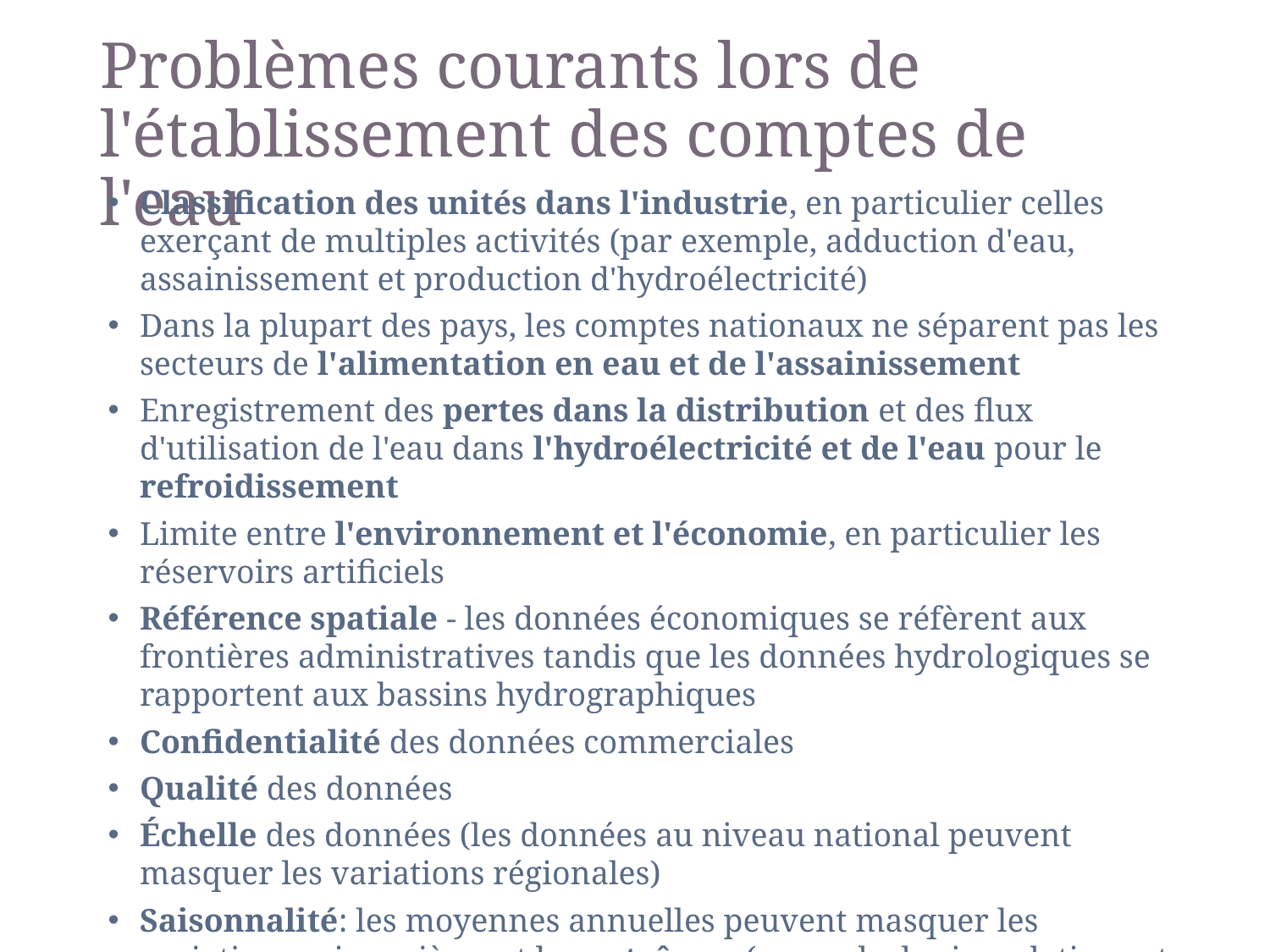

# Problèmes courants lors de l'établissement des comptes de l'eau
Classification des unités dans l'industrie, en particulier celles exerçant de multiples activités (par exemple, adduction d'eau, assainissement et production d'hydroélectricité)
Dans la plupart des pays, les comptes nationaux ne séparent pas les secteurs de l'alimentation en eau et de l'assainissement
Enregistrement des pertes dans la distribution et des flux d'utilisation de l'eau dans l'hydroélectricité et de l'eau pour le refroidissement
Limite entre l'environnement et l'économie, en particulier les réservoirs artificiels
Référence spatiale - les données économiques se réfèrent aux frontières administratives tandis que les données hydrologiques se rapportent aux bassins hydrographiques
Confidentialité des données commerciales
Qualité des données
Échelle des données (les données au niveau national peuvent masquer les variations régionales)
Saisonnalité: les moyennes annuelles peuvent masquer les variations saisonnières et les extrêmes (exemple, les inondations et les sécheresses)
39
SEEA-CF - Water accounts